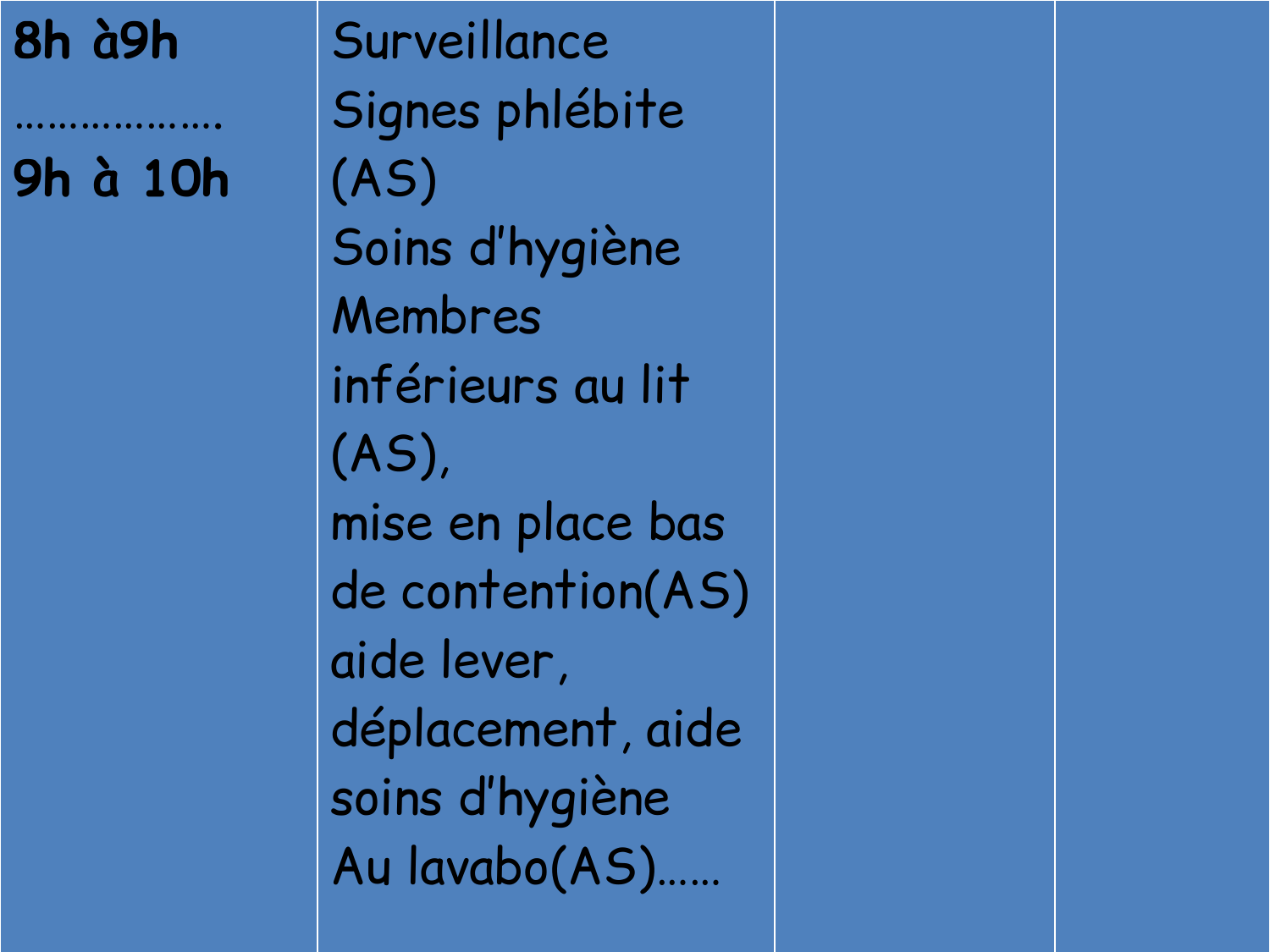

| 8h à9h ………………. 9h à 10h | Surveillance Signes phlébite (AS) Soins d’hygiène Membres inférieurs au lit (AS), mise en place bas de contention(AS) aide lever, déplacement, aide soins d’hygiène Au lavabo(AS)…… |  |  |
| --- | --- | --- | --- |
|  |  |  |  |